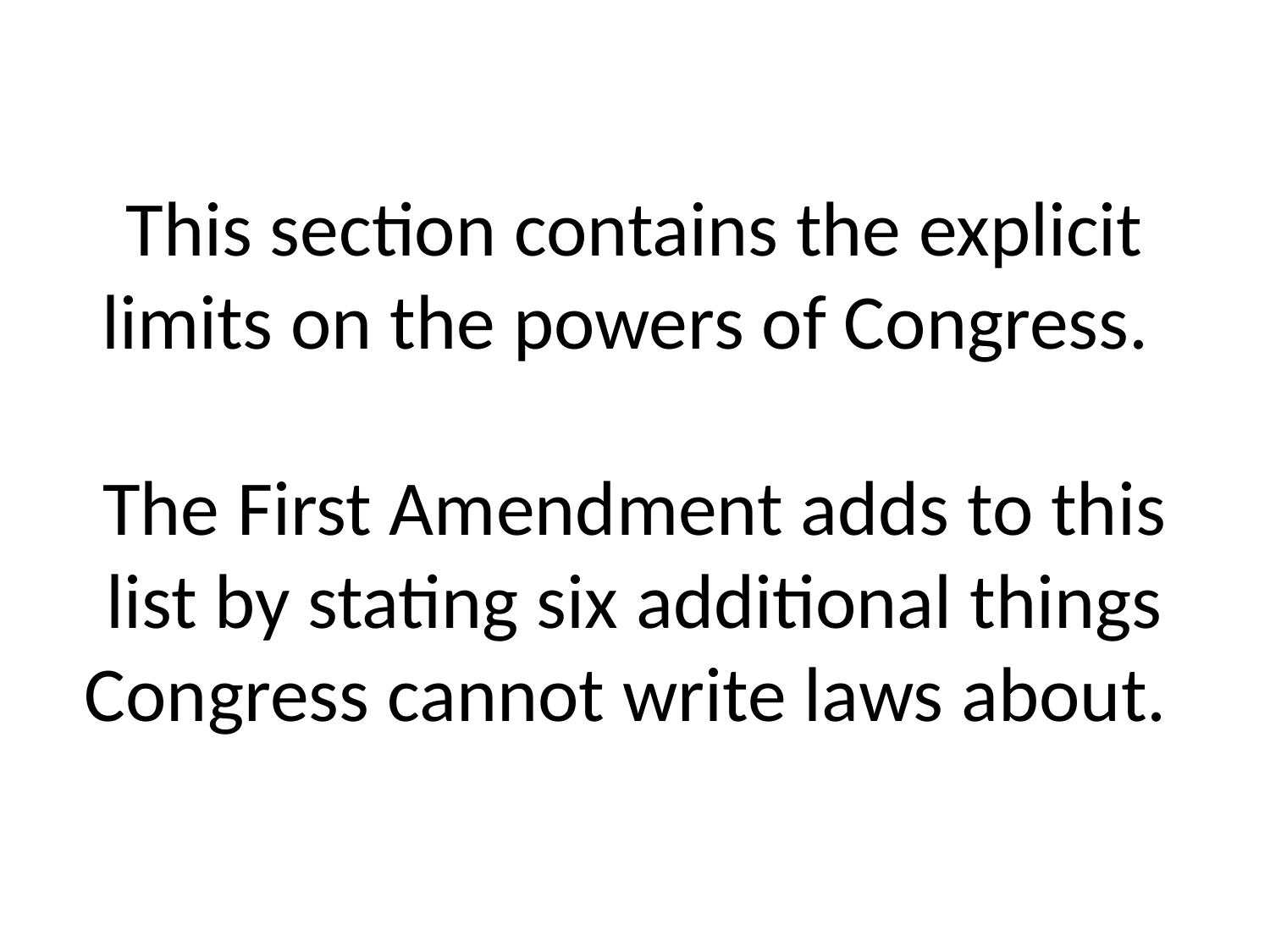

# This section contains the explicit limits on the powers of Congress. The First Amendment adds to this list by stating six additional things Congress cannot write laws about.